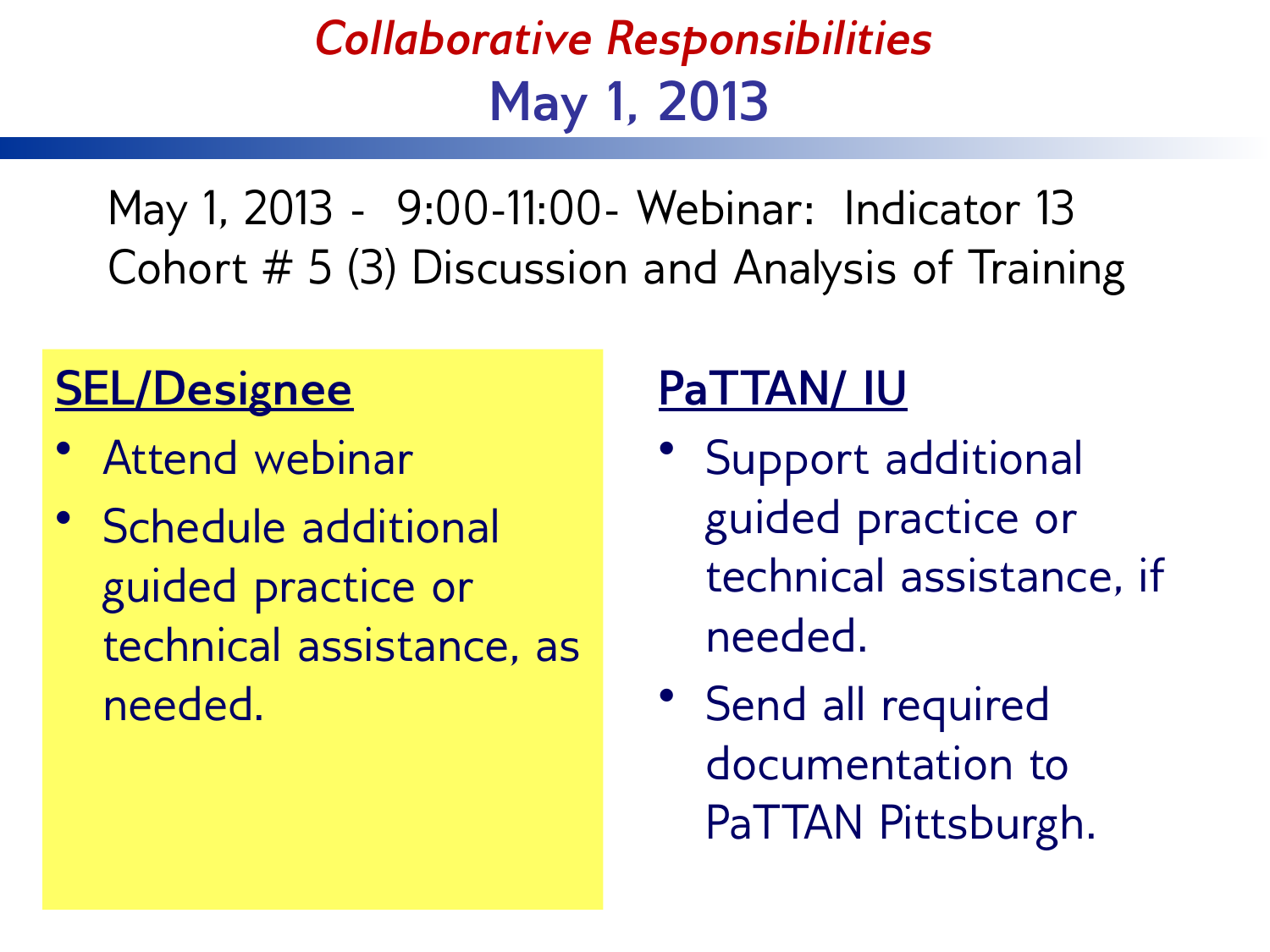

# Collaborative Responsibilities May 1, 2013
May 1, 2013 -  9:00-11:00- Webinar:  Indicator 13 Cohort # 5 (3) Discussion and Analysis of Training
SEL/Designee
Attend webinar
Schedule additional guided practice or technical assistance, as needed.

PaTTAN/ IU
Support additional guided practice or technical assistance, if needed.
Send all required documentation to  PaTTAN Pittsburgh.